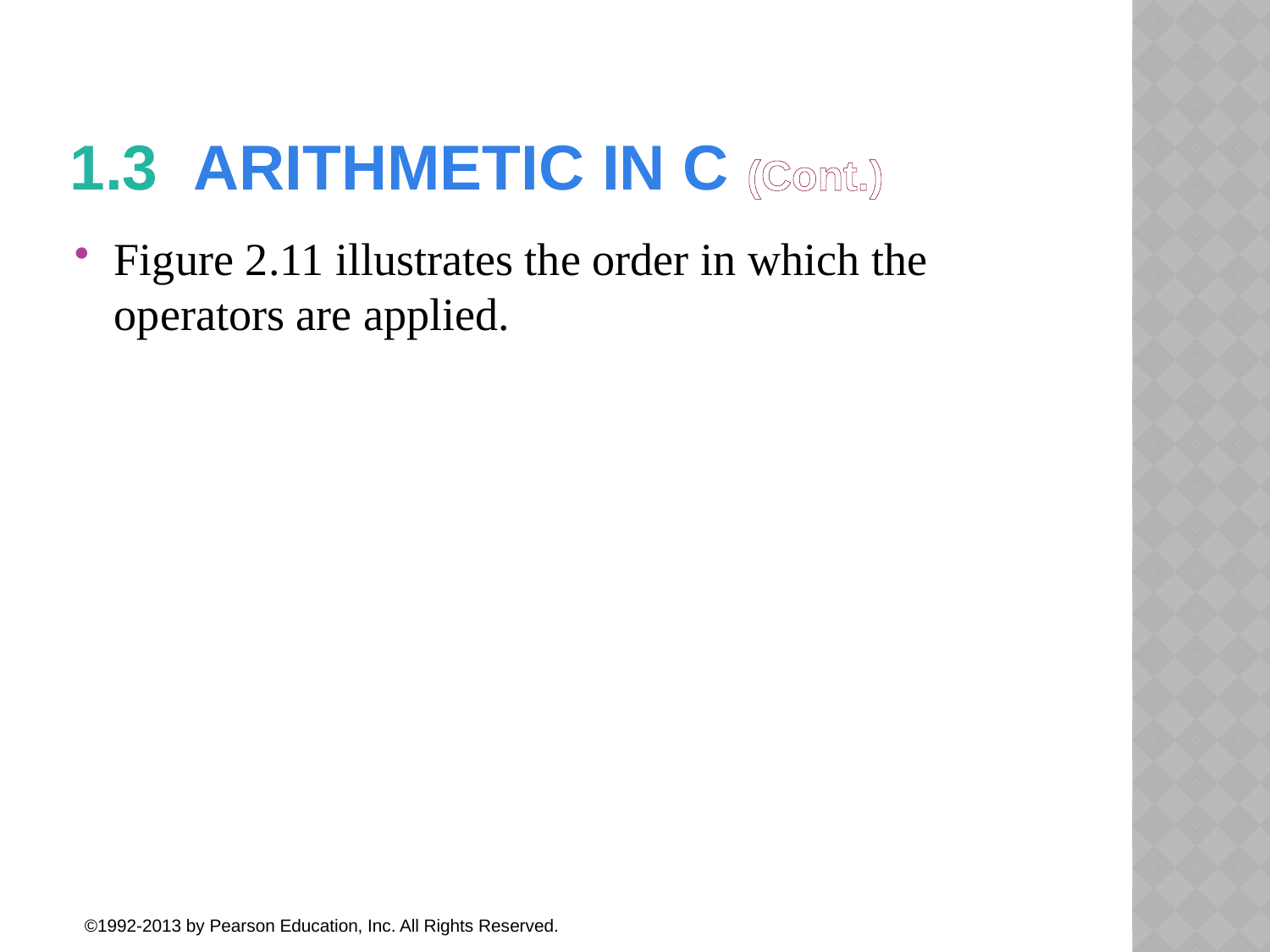

# 1.3  Arithmetic in C (Cont.)
Figure 2.11 illustrates the order in which the operators are applied.
©1992-2013 by Pearson Education, Inc. All Rights Reserved.